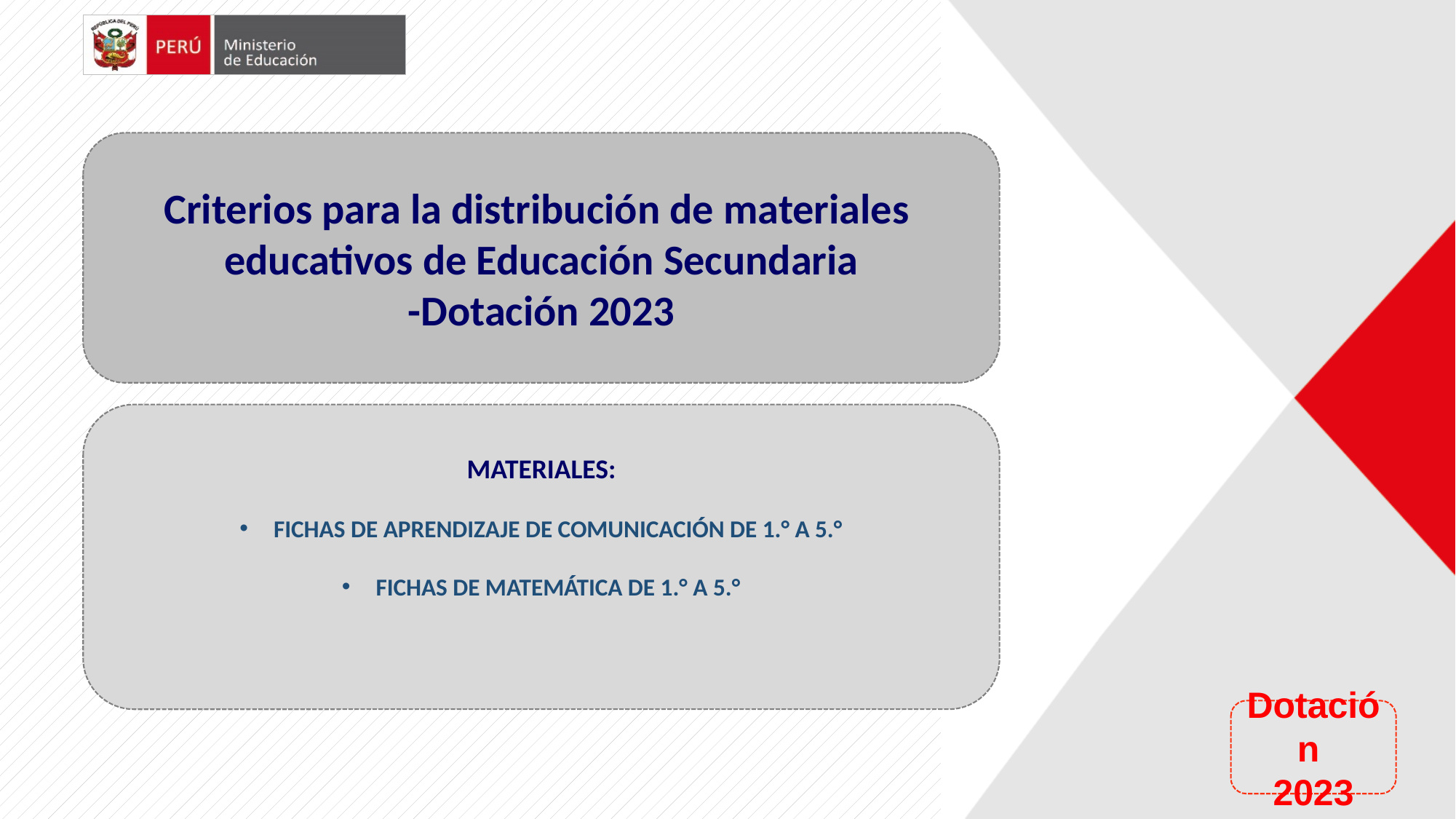

Criterios para la distribución de materiales
educativos de Educación Secundaria
-Dotación 2023
MATERIALES:

FICHAS DE APRENDIZAJE DE COMUNICACIÓN DE 1.° A 5.°

FICHAS DE MATEMÁTICA DE 1.° A 5.°